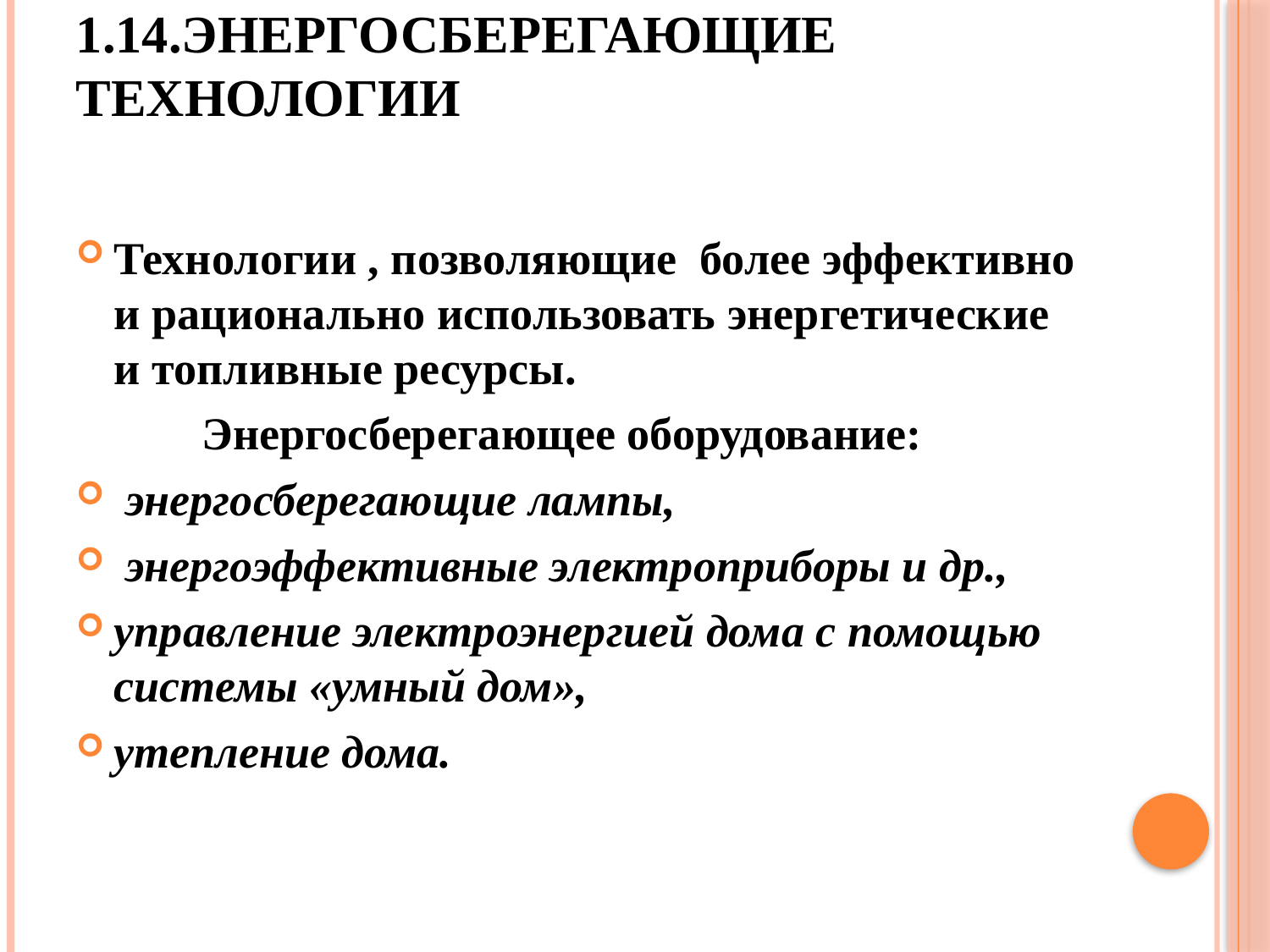

# 1.14.Энергосберегающие технологии
Технологии , позволяющие  более эффективно и рационально использовать энергетические и топливные ресурсы.
           Энергосберегающее оборудование:
 энергосберегающие лампы,
 энергоэффективные электроприборы и др.,
управление электроэнергией дома с помощью системы «умный дом»,
утепление дома.